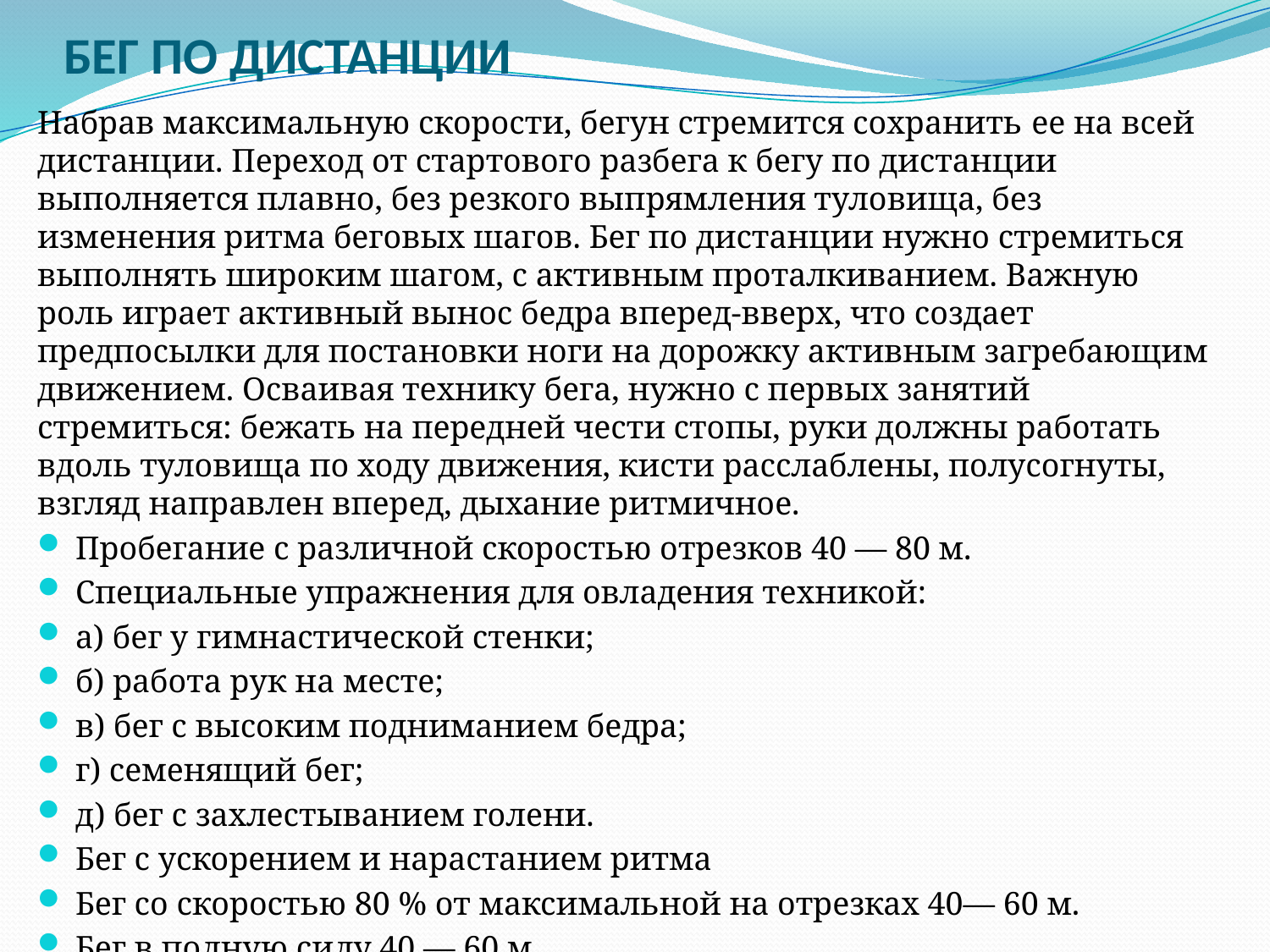

# БЕГ ПО ДИСТАНЦИИ
Набрав максимальную скорости, бегун стремится сохранить ее на всей дистанции. Переход от стартового разбега к бегу по дистанции выполняется плавно, без резкого вып­рямления туловища, без изменения ритма беговых шагов. Бег по дистанции нужно стремиться выполнять широким ша­гом, с активным проталкиванием. Важную роль играет актив­ный вынос бедра вперед-вверх, что создает предпосылки для постановки ноги на дорожку активным загребающим движением. Осваивая технику бега, нужно с первых занятий стремиться: бежать на передней чести стопы, руки должны работать вдоль туловища по ходу движения, кисти расслаблены, полусогнуты, взгляд направлен вперед, дыхание ритмичное.
Пробегание с различной скоростью отрезков 40 — 80 м.
Специальные упражнения для овладения техникой:
а) бег у гимнастической стенки;
б) работа рук на месте;
в) бег с высоким подниманием бедра;
г) семенящий бег;
д) бег с захлестыванием голени.
Бег с ускорением и нарастанием ритма
Бег со скоростью 80 % от максимальной на отрезках 40— 60 м.
Бег в полную силу 40 — 60 м.